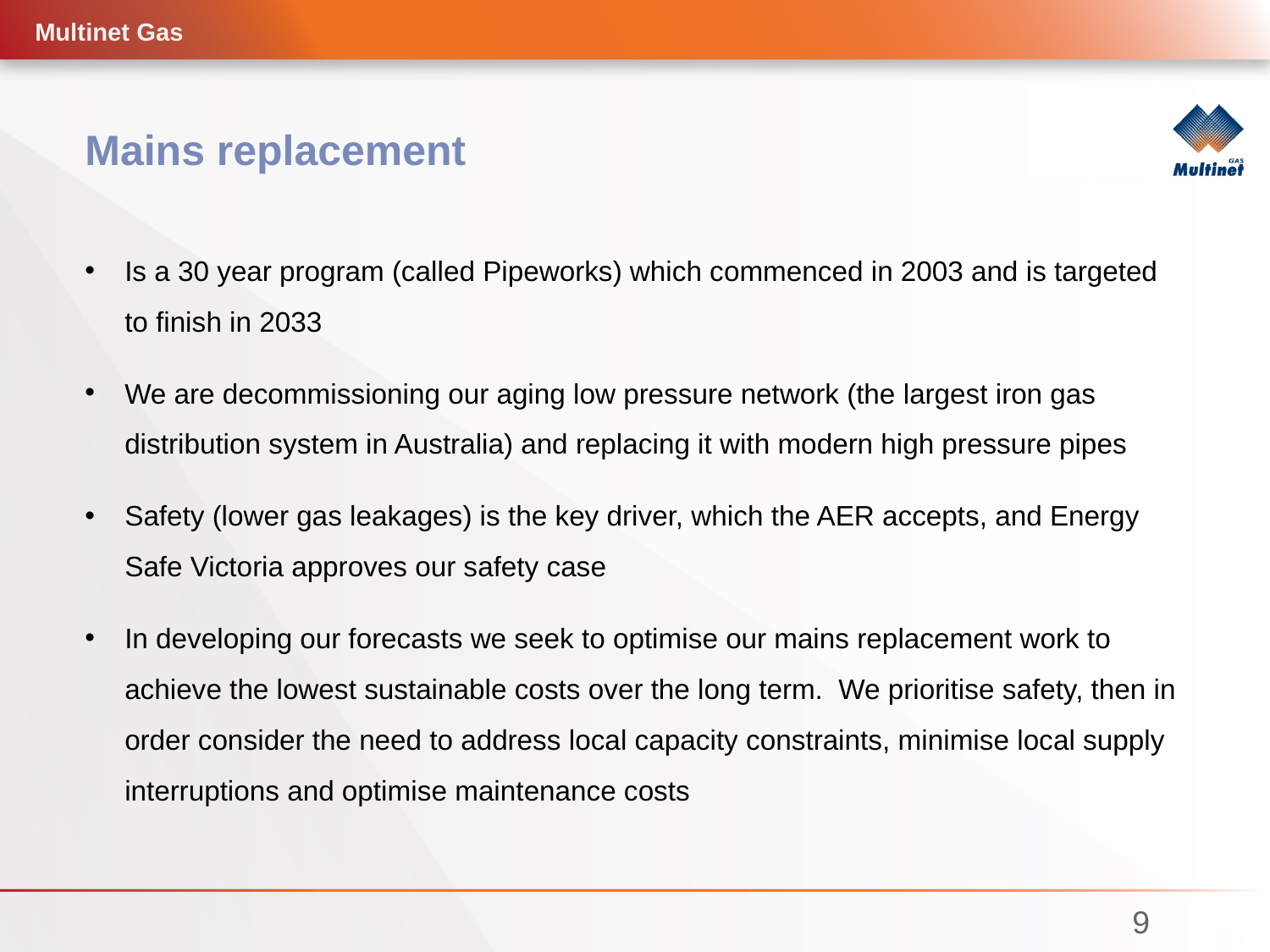

Multinet Gas

# Mains replacement
Is a 30 year program (called Pipeworks) which commenced in 2003 and is targeted to finish in 2033
We are decommissioning our aging low pressure network (the largest iron gas distribution system in Australia) and replacing it with modern high pressure pipes
Safety (lower gas leakages) is the key driver, which the AER accepts, and Energy Safe Victoria approves our safety case
In developing our forecasts we seek to optimise our mains replacement work to achieve the lowest sustainable costs over the long term.  We prioritise safety, then in order consider the need to address local capacity constraints, minimise local supply interruptions and optimise maintenance costs
9